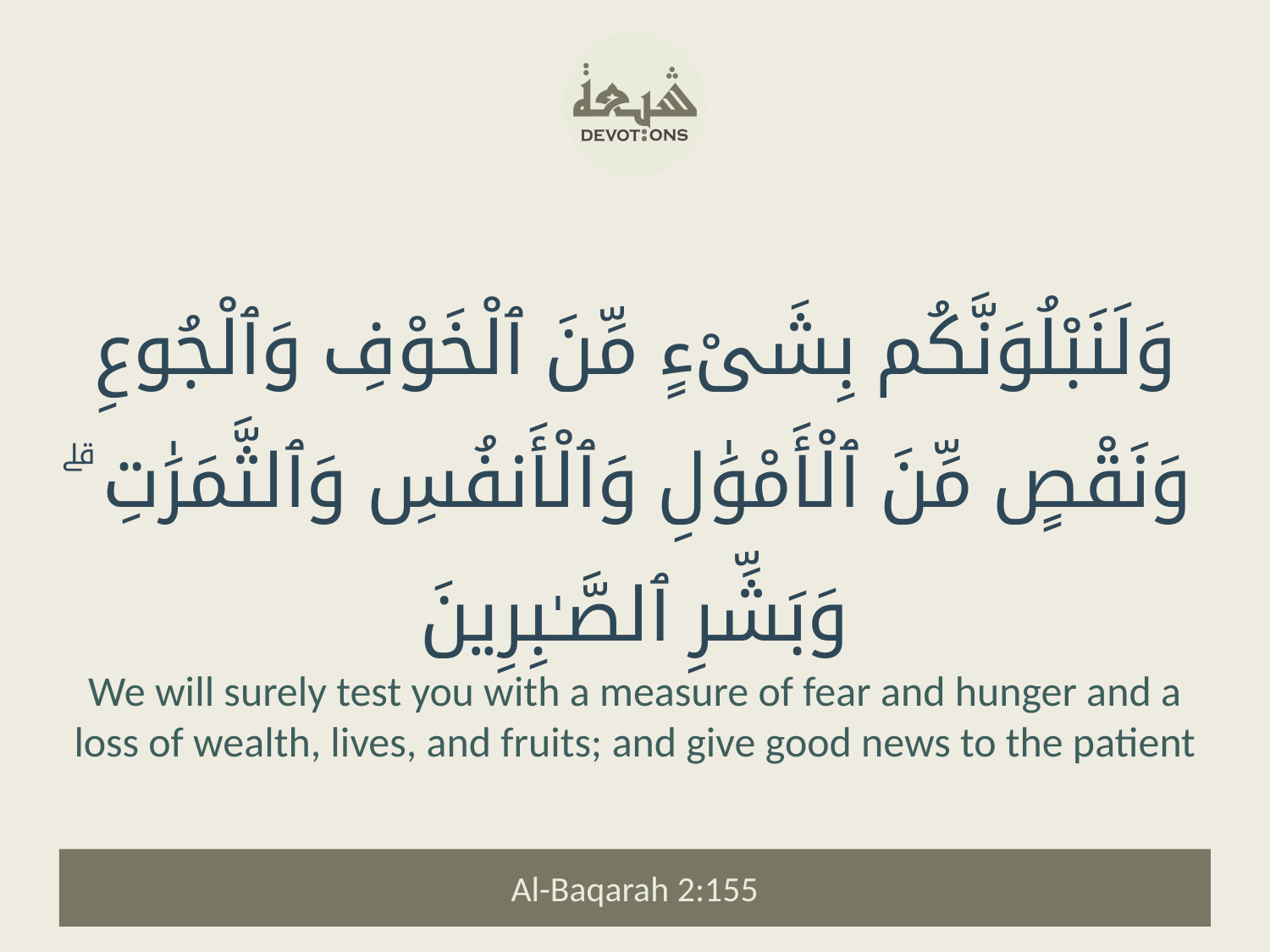

وَلَنَبْلُوَنَّكُم بِشَىْءٍ مِّنَ ٱلْخَوْفِ وَٱلْجُوعِ وَنَقْصٍ مِّنَ ٱلْأَمْوَٰلِ وَٱلْأَنفُسِ وَٱلثَّمَرَٰتِ ۗ وَبَشِّرِ ٱلصَّـٰبِرِينَ
We will surely test you with a measure of fear and hunger and a loss of wealth, lives, and fruits; and give good news to the patient
Al-Baqarah 2:155